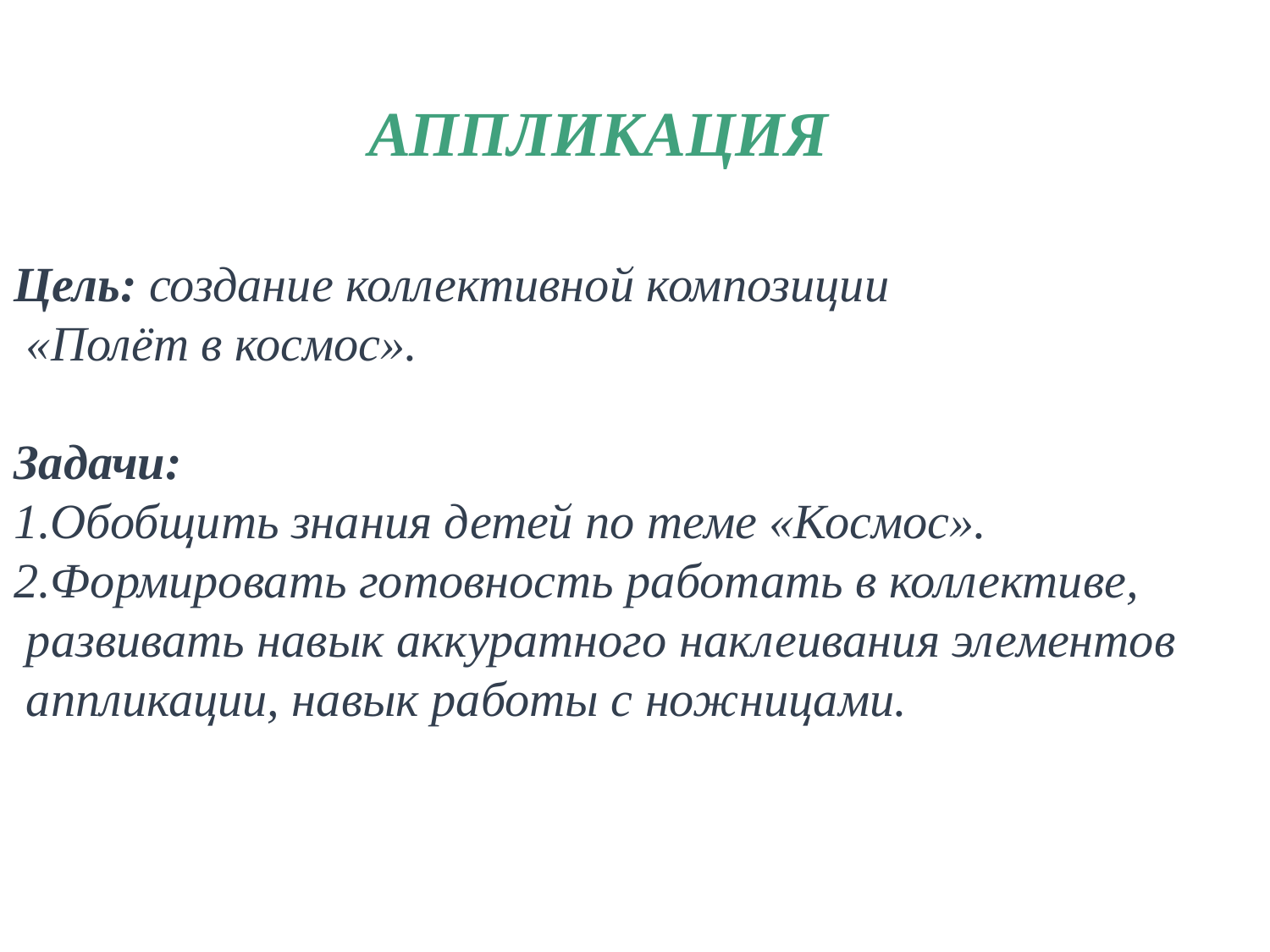

Аппликация
Цель: создание коллективной композиции
 «Полёт в космос».

Задачи:
1.Обобщить знания детей по теме «Космос».
2.Формировать готовность работать в коллективе,
 развивать навык аккуратного наклеивания элементов
 аппликации, навык работы с ножницами.